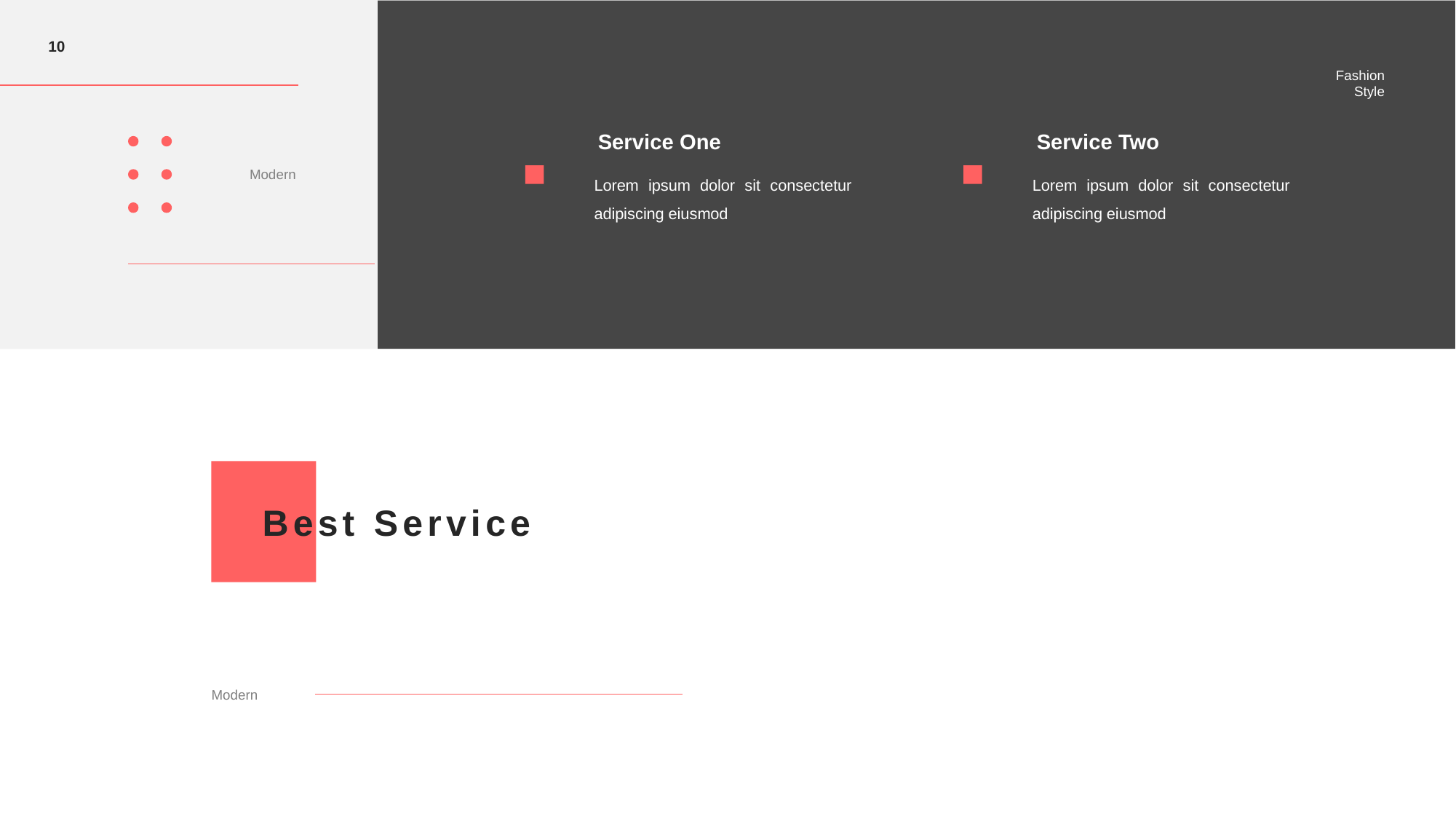

10
Fashion Style
Service One
Service Two

Lorem ipsum dolor sit consectetur adipiscing eiusmod
Lorem ipsum dolor sit consectetur adipiscing eiusmod
Modern

Best Service
Modern